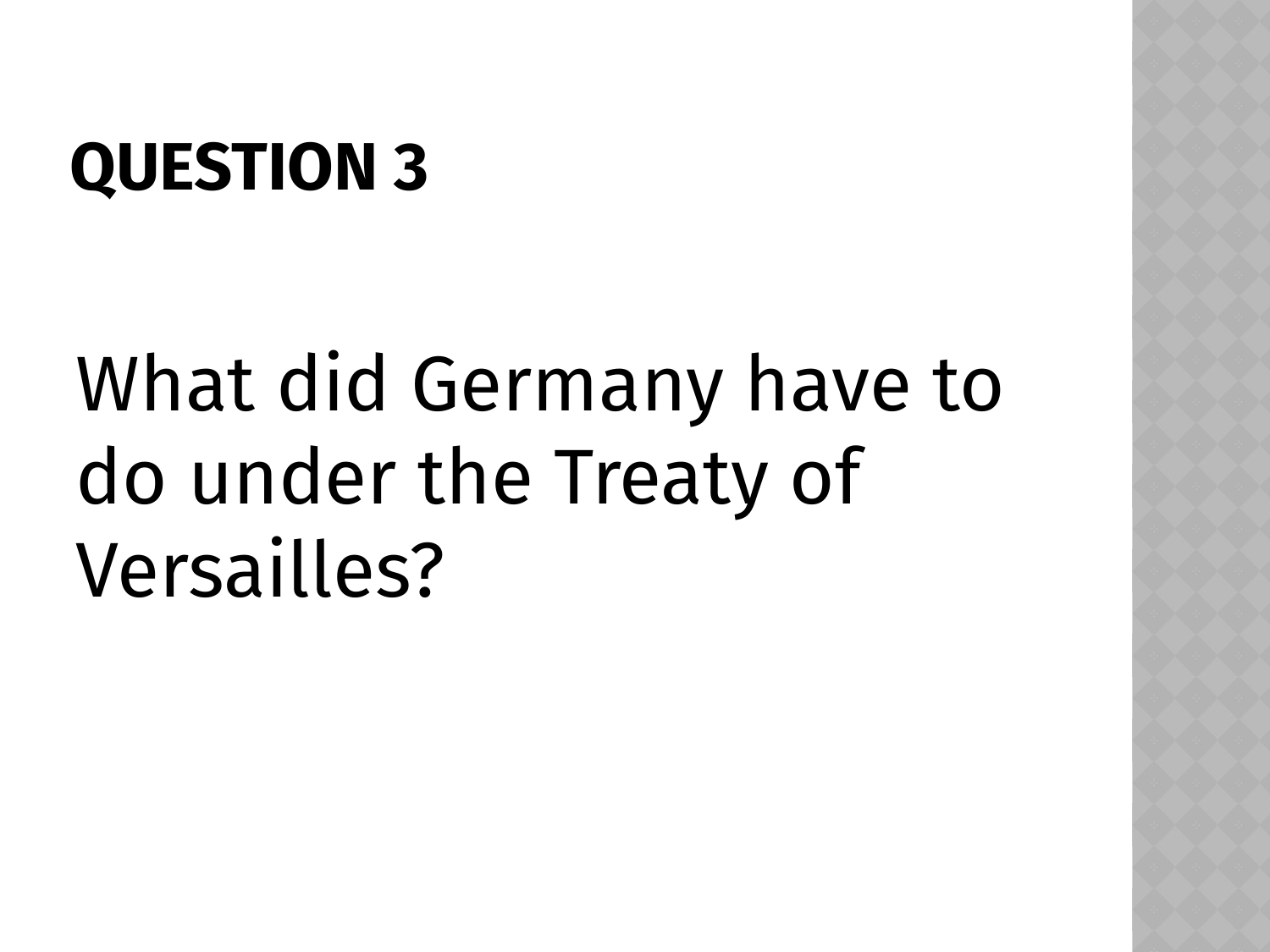

# Question 3

What did Germany have to do under the Treaty of Versailles?